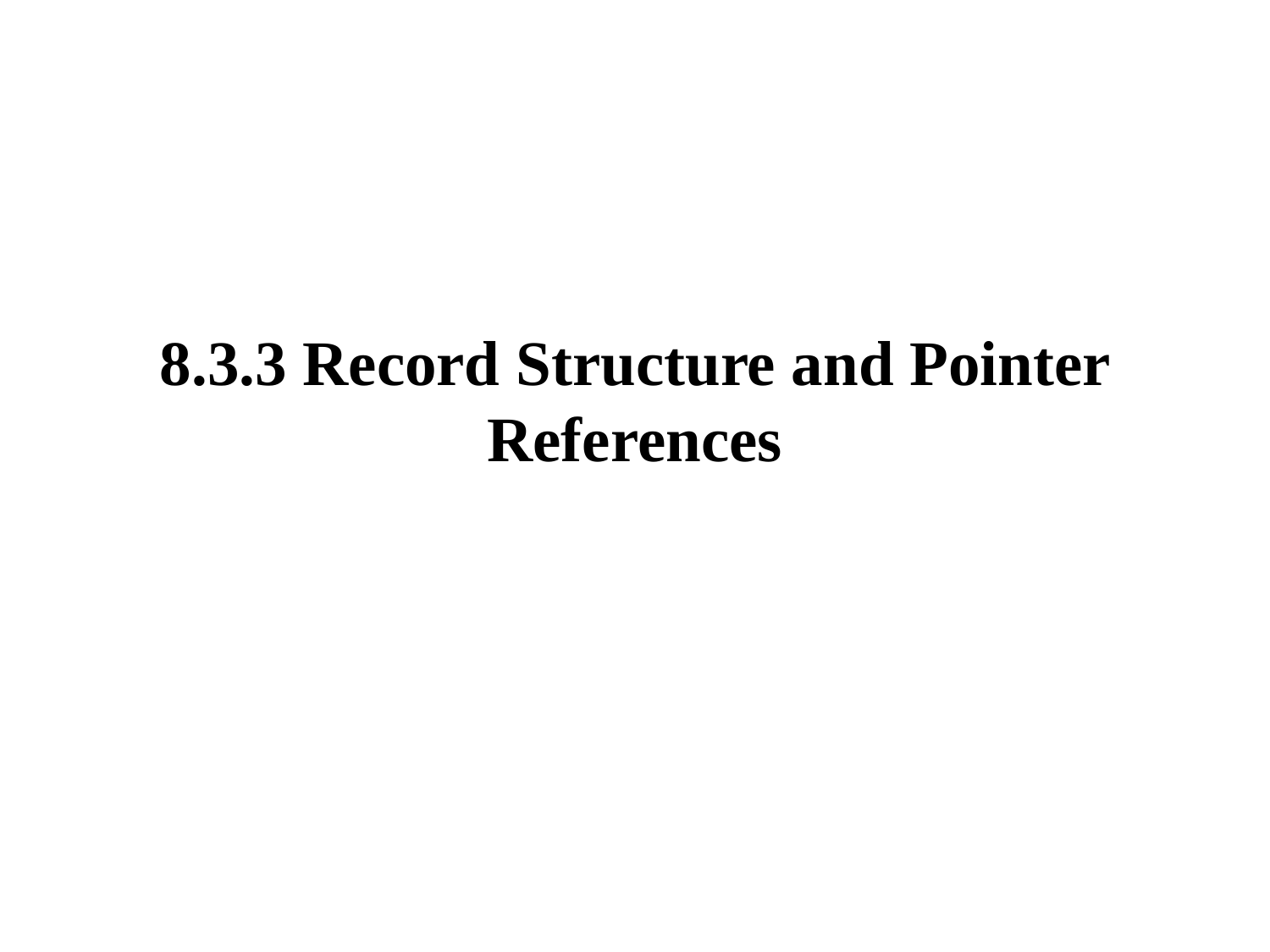

# 8.3.3 Record Structure and Pointer References